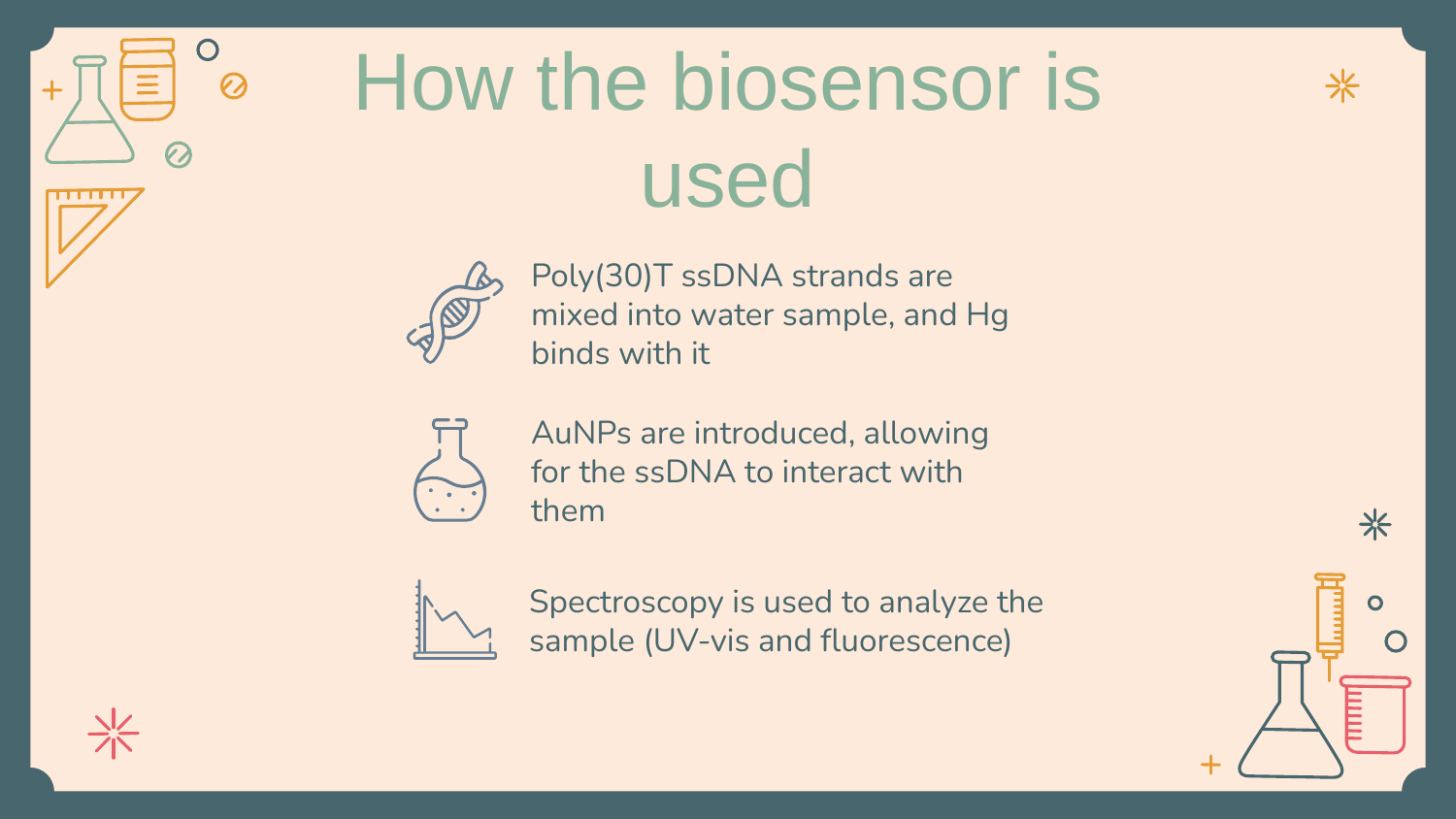

# How the biosensor is used

Poly(30)T ssDNA strands are mixed into water sample, and Hg binds with it

AuNPs are introduced, allowing for the ssDNA to interact with them

Spectroscopy is used to analyze the sample (UV-vis and fluorescence)